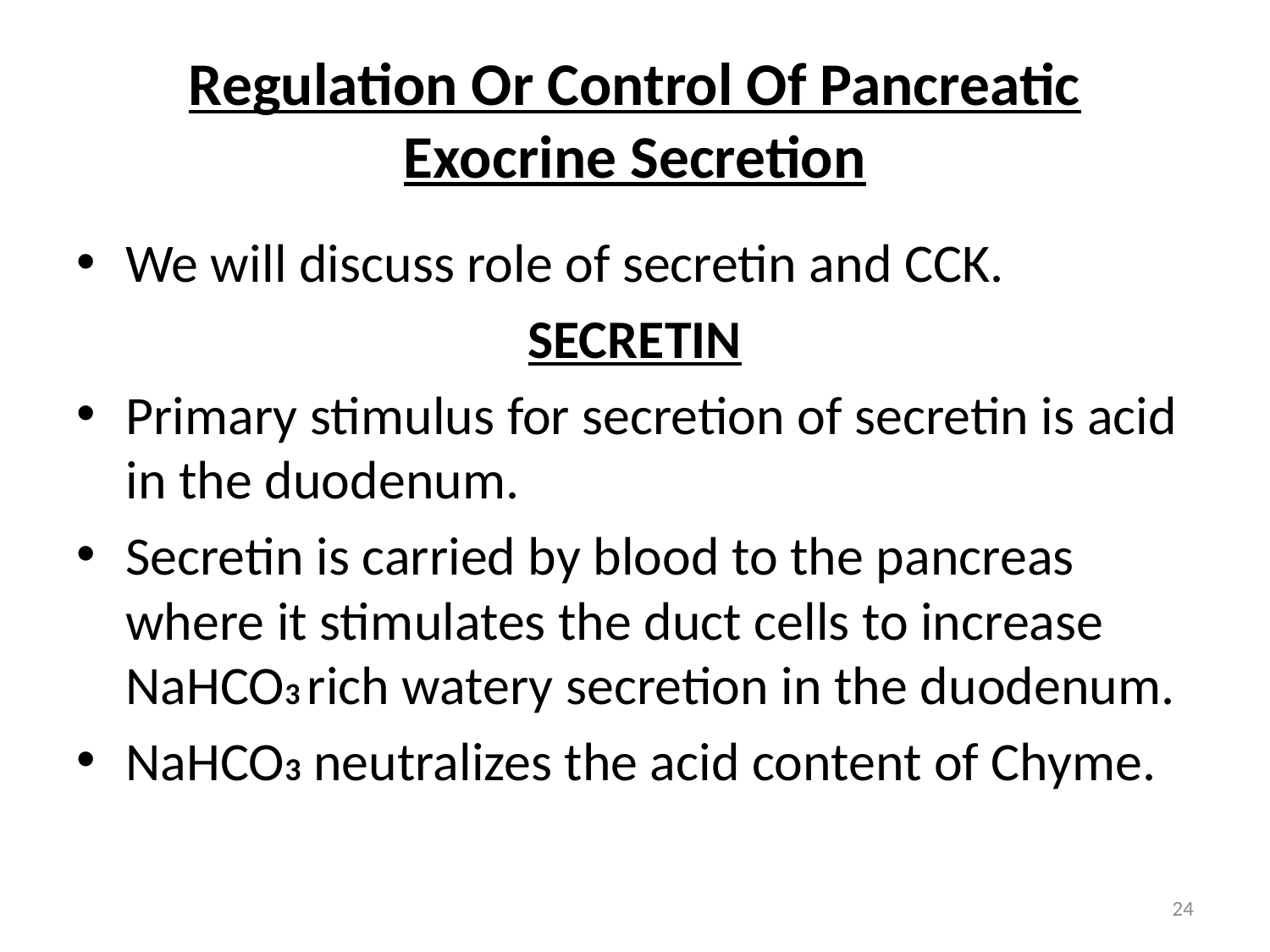

# Regulation Or Control Of Pancreatic Exocrine Secretion
We will discuss role of secretin and CCK.
SECRETIN
Primary stimulus for secretion of secretin is acid in the duodenum.
Secretin is carried by blood to the pancreas where it stimulates the duct cells to increase NaHCO3 rich watery secretion in the duodenum.
NaHCO3 neutralizes the acid content of Chyme.
24